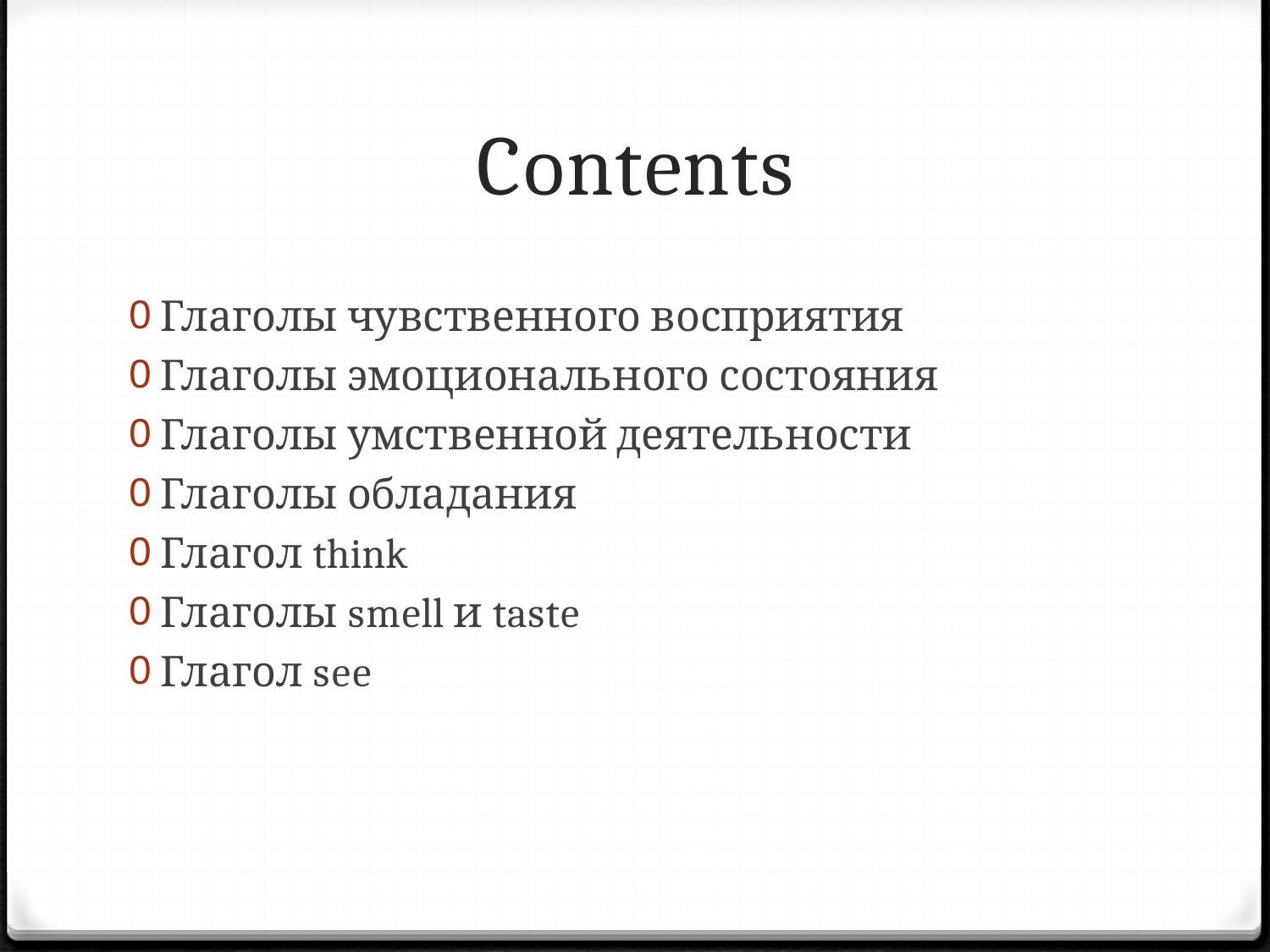

# Contents
Глаголы чувственного восприятия
Глаголы эмоционального состояния
Глаголы умственной деятельности
Глаголы обладания
Глагол think
Глаголы smell и taste
Глагол see